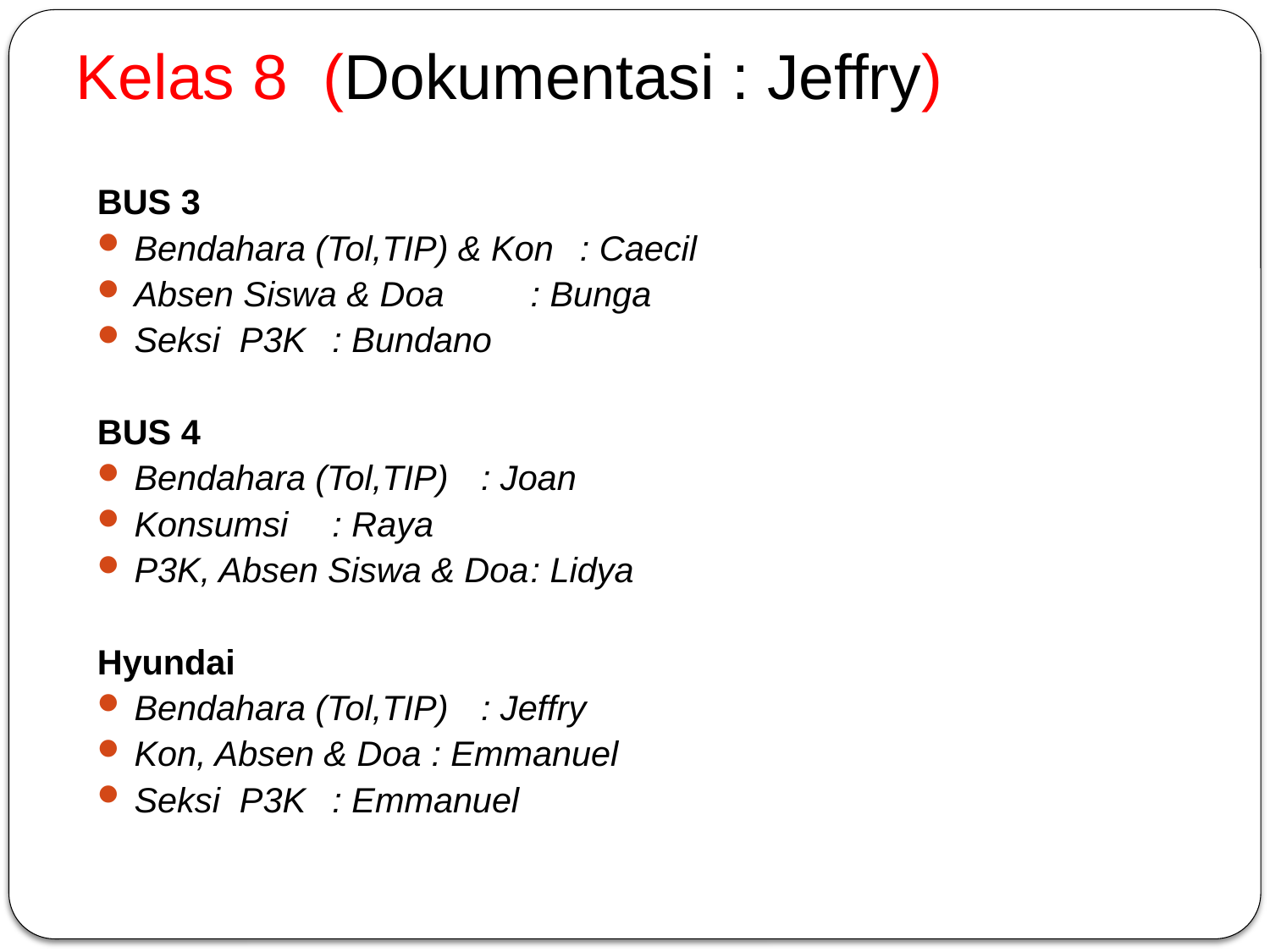

# Kelas 8  (Dokumentasi : Jeffry)

BUS 3
Bendahara (Tol,TIP) & Kon	: Caecil
Absen Siswa & Doa	 	: Bunga
Seksi  P3K		: Bundano

BUS 4
Bendahara (Tol,TIP)	: Joan
Konsumsi		: Raya
P3K, Absen Siswa & Doa	: Lidya

Hyundai
Bendahara (Tol,TIP)	: Jeffry
Kon, Absen & Doa 		: Emmanuel
Seksi  P3K		: Emmanuel